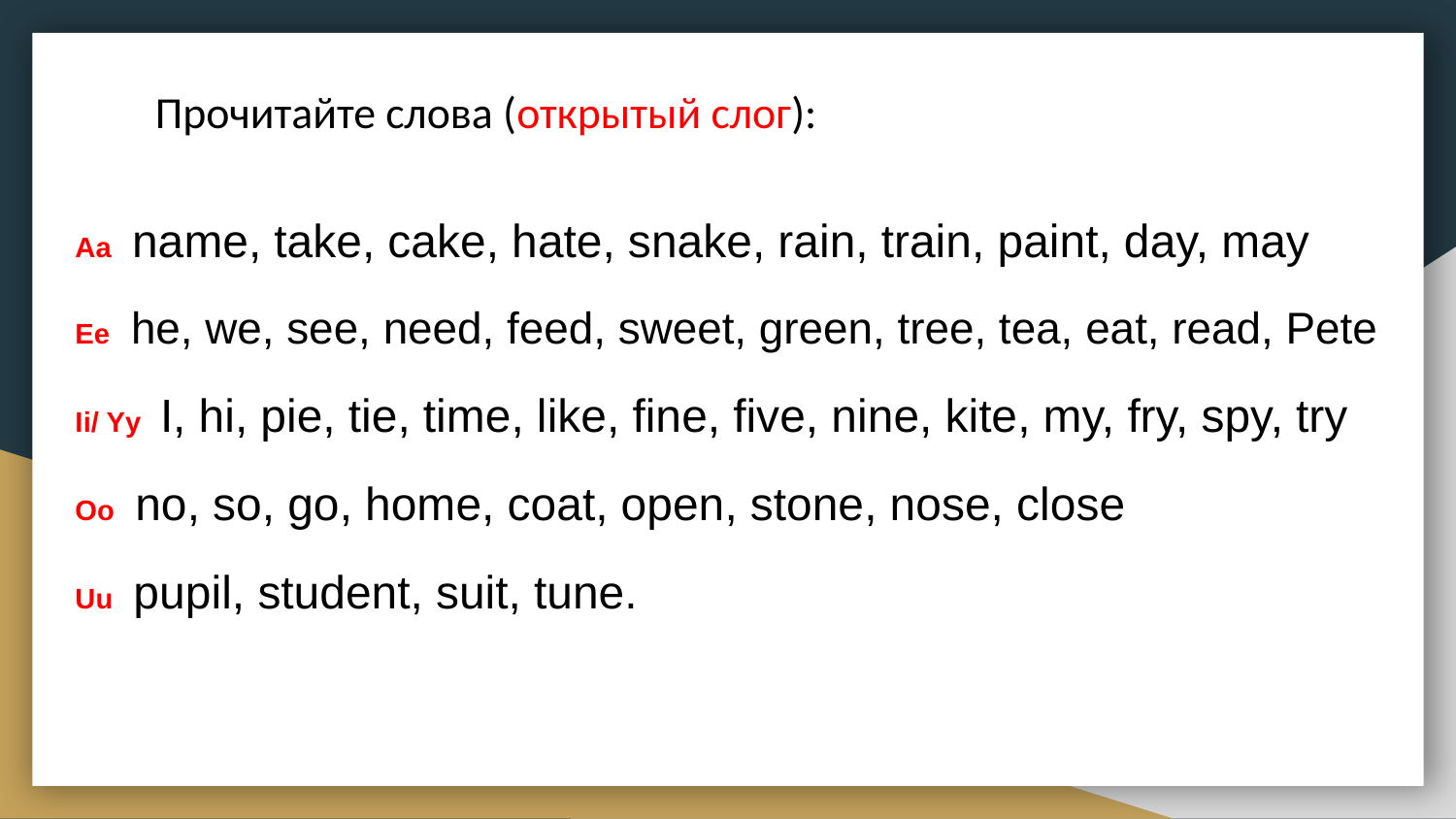

# Прочитайте слова (открытый слог):
Aa   name, take, cake, hate, snake, rain, train, paint, day, may
Ee   he, we, see, need, feed, sweet, green, tree, tea, eat, read, Pete
Ii/ Yy   I, hi, pie, tie, time, like, fine, five, nine, kite, my, fry, spy, try
Oo   no, so, go, home, coat, open, stone, nose, close
Uu   pupil, student, suit, tune.